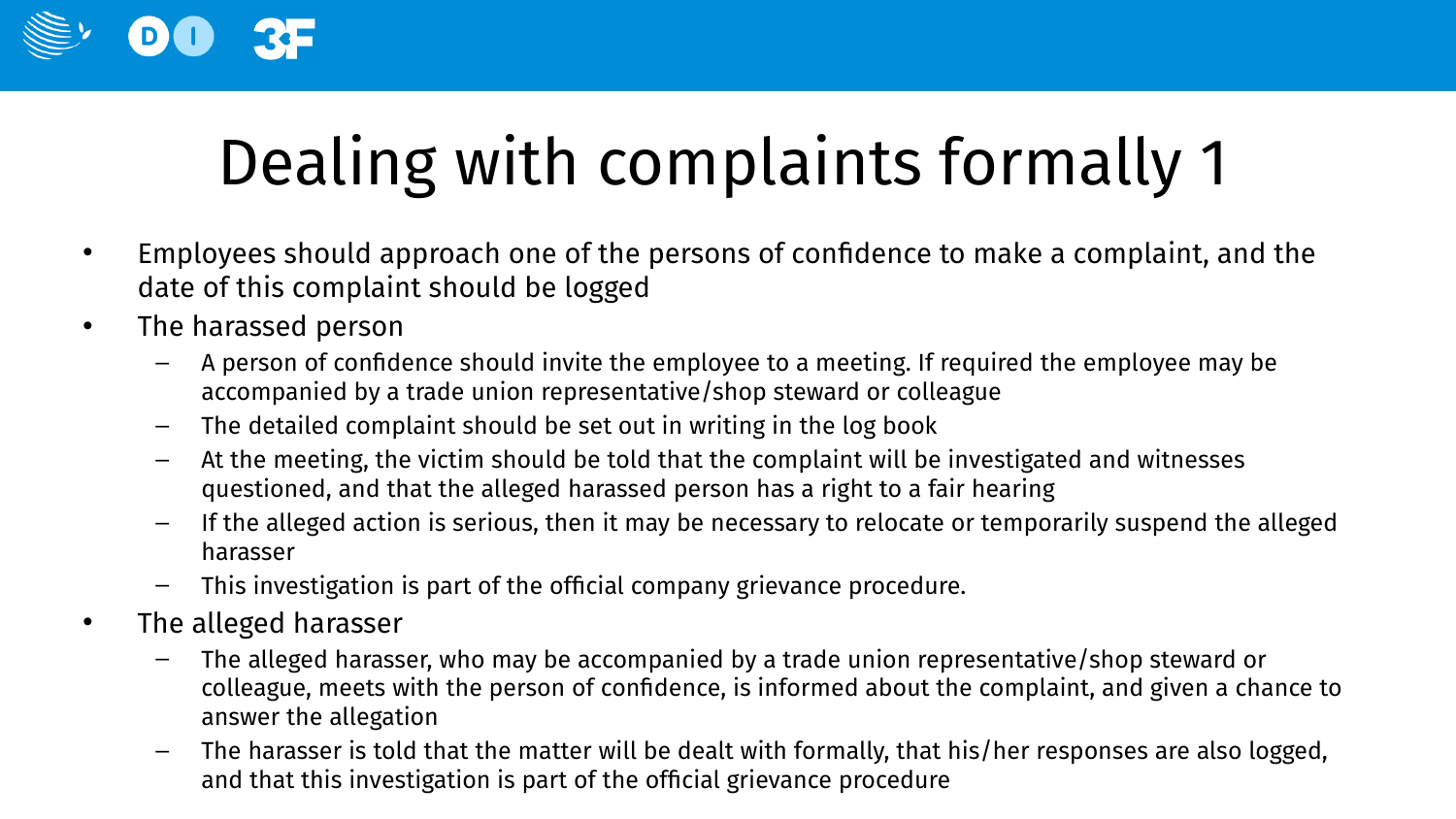

# Dealing with complaints formally 1
Employees should approach one of the persons of confidence to make a complaint, and the date of this complaint should be logged
The harassed person
A person of confidence should invite the employee to a meeting. If required the employee may be accompanied by a trade union representative/shop steward or colleague
The detailed complaint should be set out in writing in the log book
At the meeting, the victim should be told that the complaint will be investigated and witnesses questioned, and that the alleged harassed person has a right to a fair hearing
If the alleged action is serious, then it may be necessary to relocate or temporarily suspend the alleged harasser
This investigation is part of the official company grievance procedure.
The alleged harasser
The alleged harasser, who may be accompanied by a trade union representative/shop steward or colleague, meets with the person of confidence, is informed about the complaint, and given a chance to answer the allegation
The harasser is told that the matter will be dealt with formally, that his/her responses are also logged, and that this investigation is part of the official grievance procedure